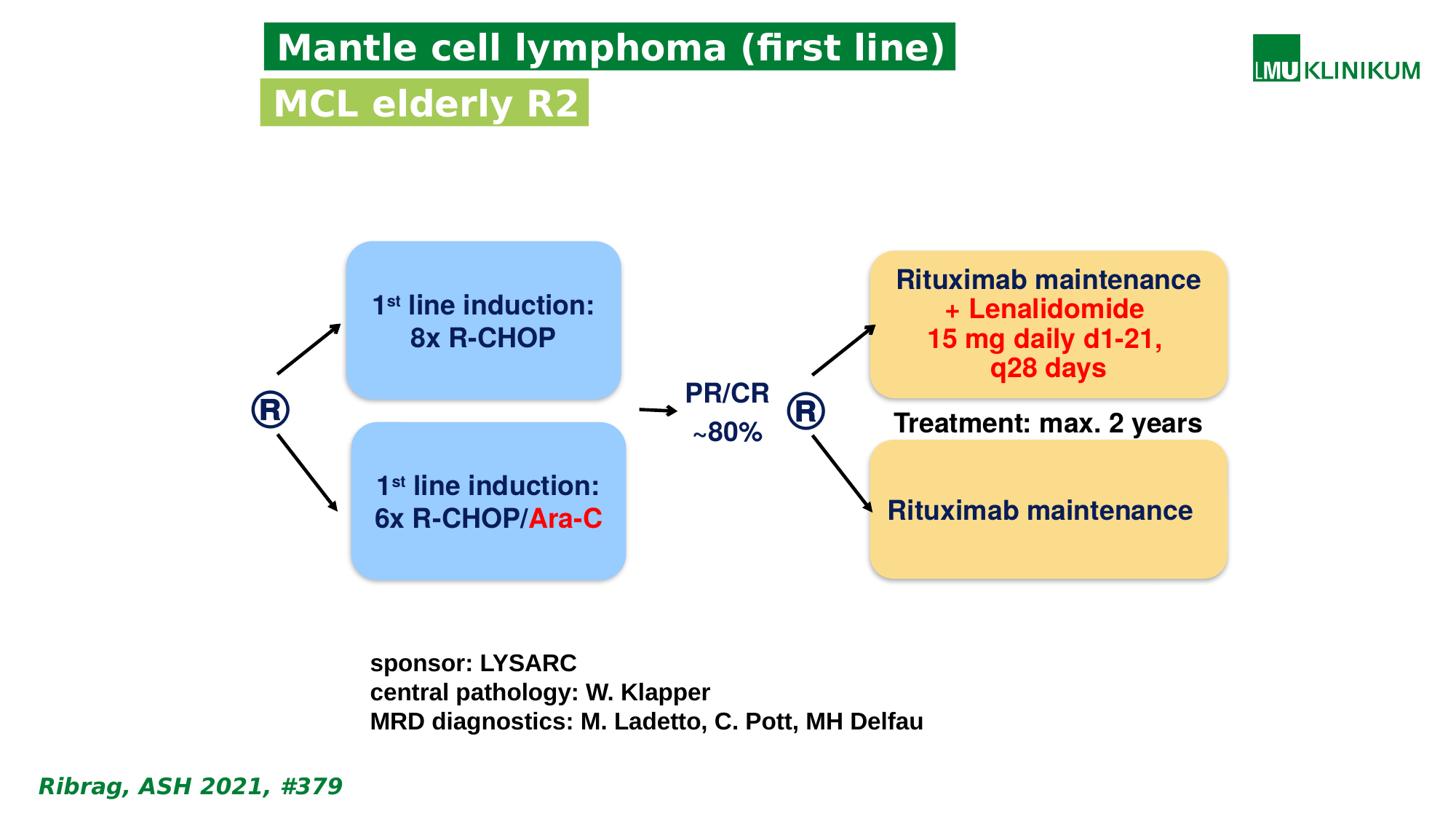

Mantle cell lymphoma (first line)
MCL elderly R2
1st line induction: 8x R-CHOP
Rituximab maintenance
+ Lenalidomide
15 mg daily d1-21,
q28 days
PR/CR
~80%
®
®
Treatment: max. 2 years
1st line induction: 6x R-CHOP/Ara-C

Rituximab maintenance
sponsor: LYSARC
central pathology: W. Klapper
MRD diagnostics: M. Ladetto, C. Pott, MH Delfau
Ribrag, ASH 2021, #379